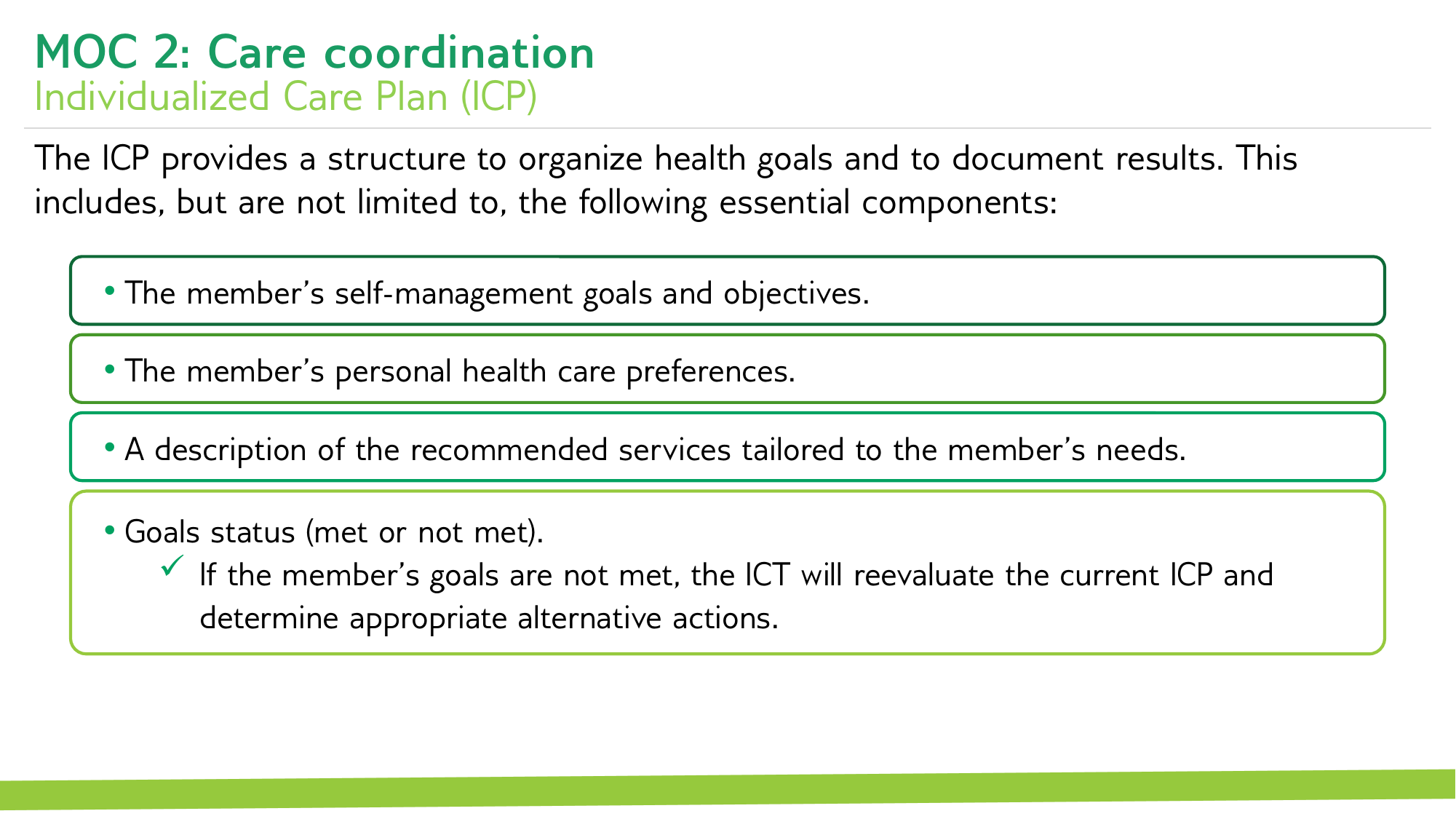

MOC 2: Care coordination: Individualized Care Plan (ICP) (cont.)
MOC 2: Care coordination
Individualized Care Plan (ICP)
The ICP provides a structure to organize health goals and to document results. This includes, but are not limited to, the following essential components:

The member’s self-management goals and objectives.

The member’s personal health care preferences.

A description of the recommended services tailored to the member’s needs.

Goals status (met or not met).
If the member’s goals are not met, the ICT will reevaluate the current ICP and determine appropriate alternative actions.